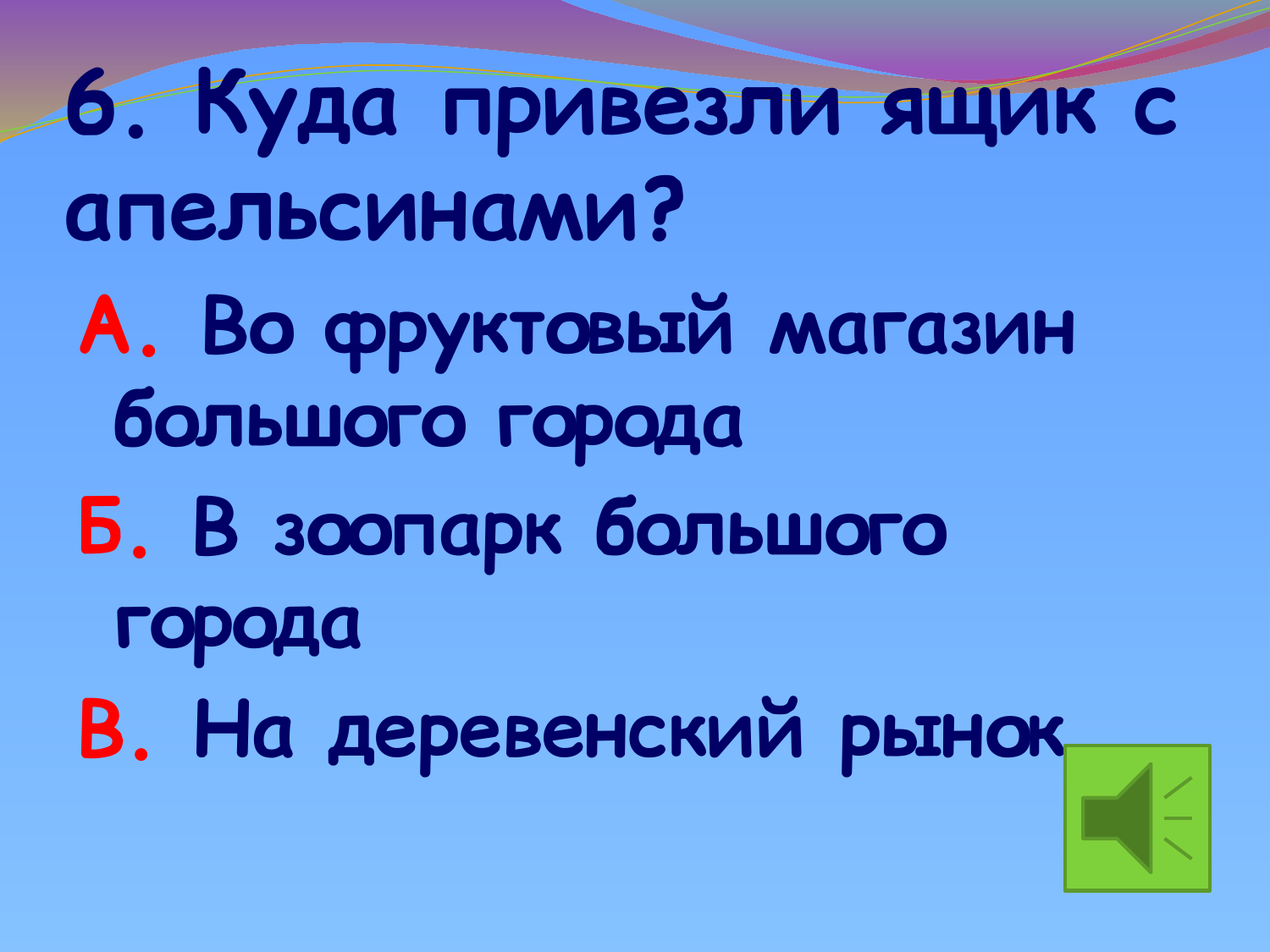

# 6. Куда привезли ящик с апельсинами?
А. Во фруктовый магазин большого города
Б. В зоопарк большого города
В. На деревенский рынок